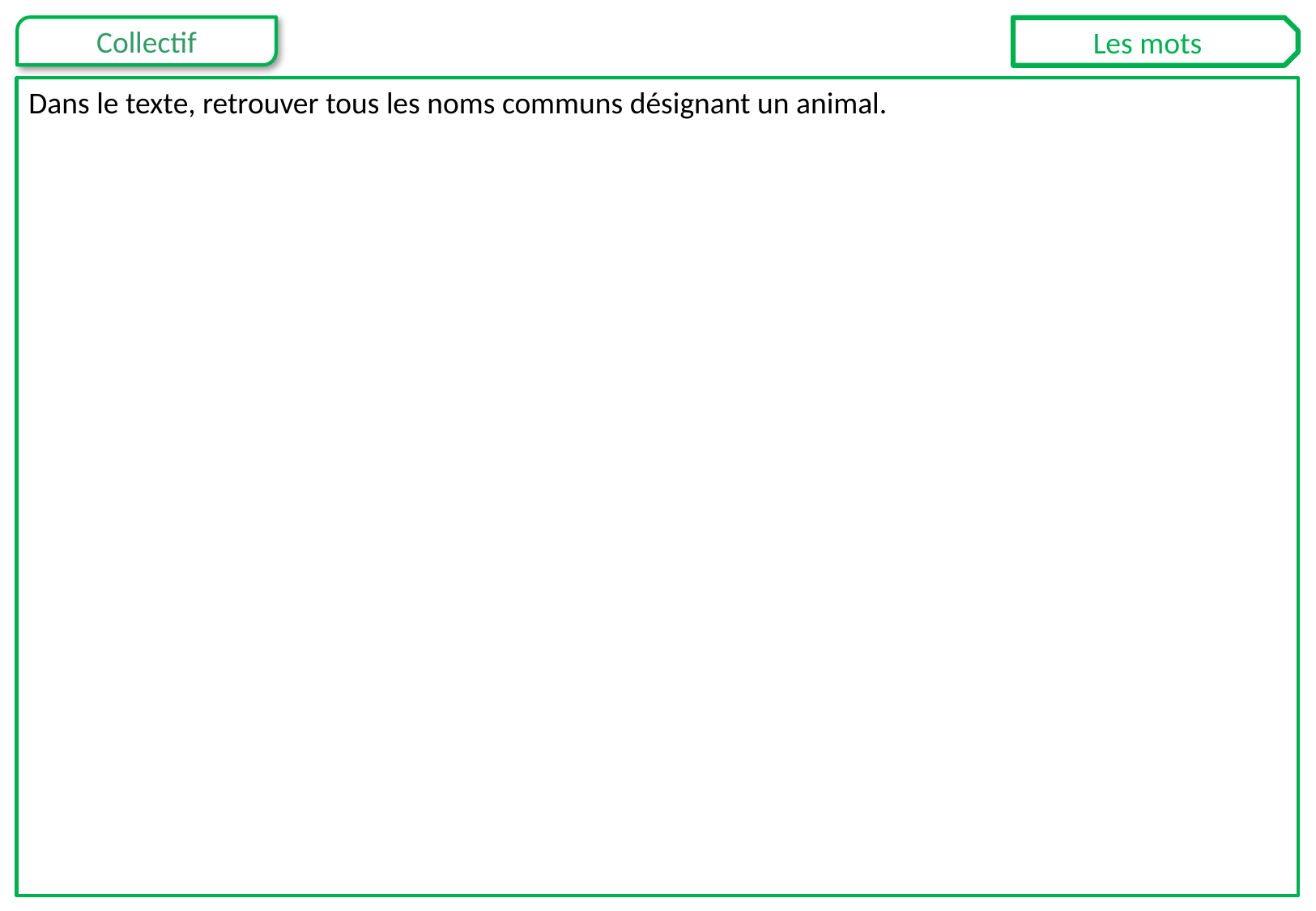

Les mots
Dans le texte, retrouver tous les noms communs désignant un animal.